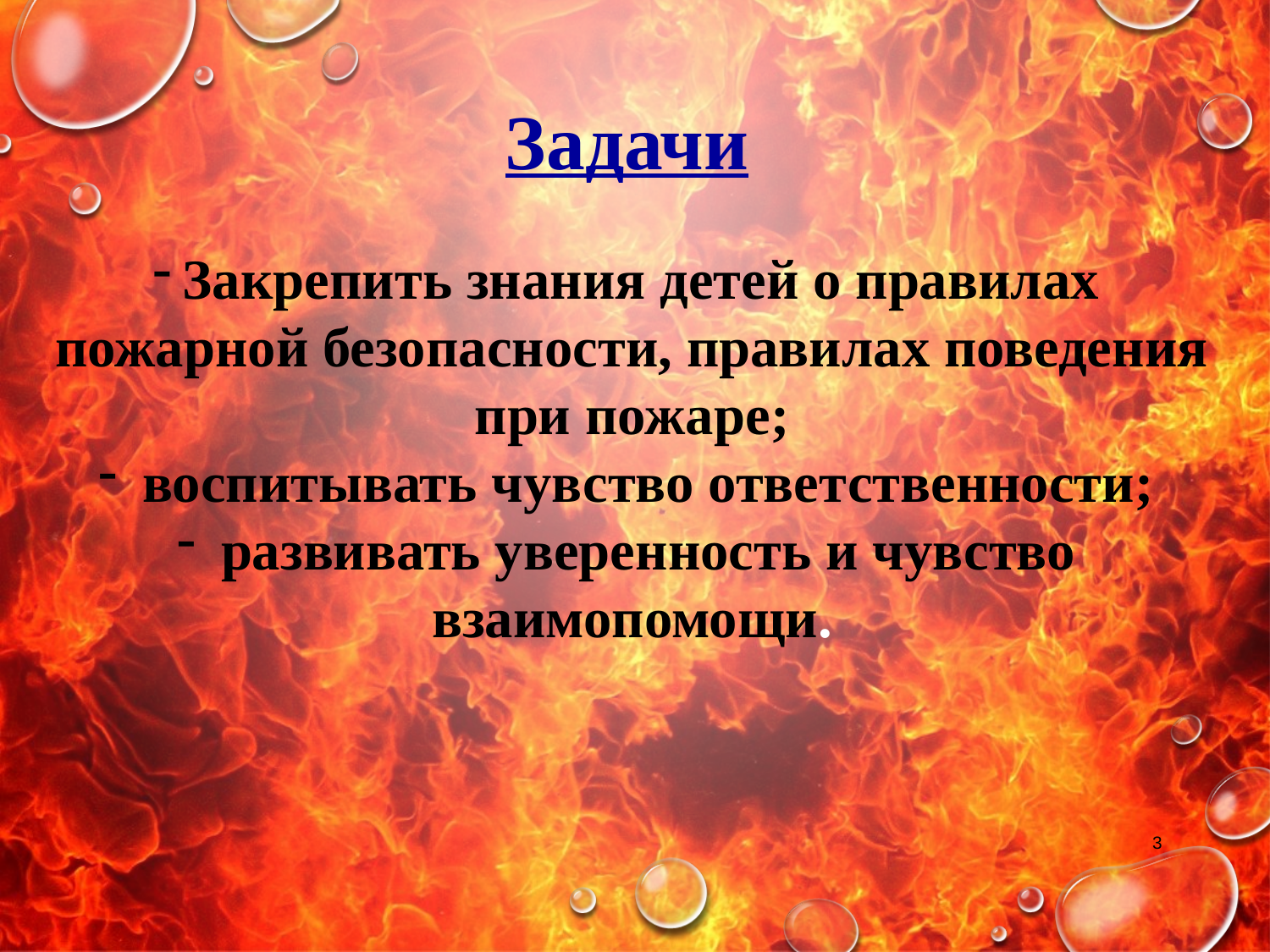

Задачи
Закрепить знания детей о правилах пожарной безопасности, правилах поведения при пожаре;
 воспитывать чувство ответственности;
 развивать уверенность и чувство взаимопомощи.

3